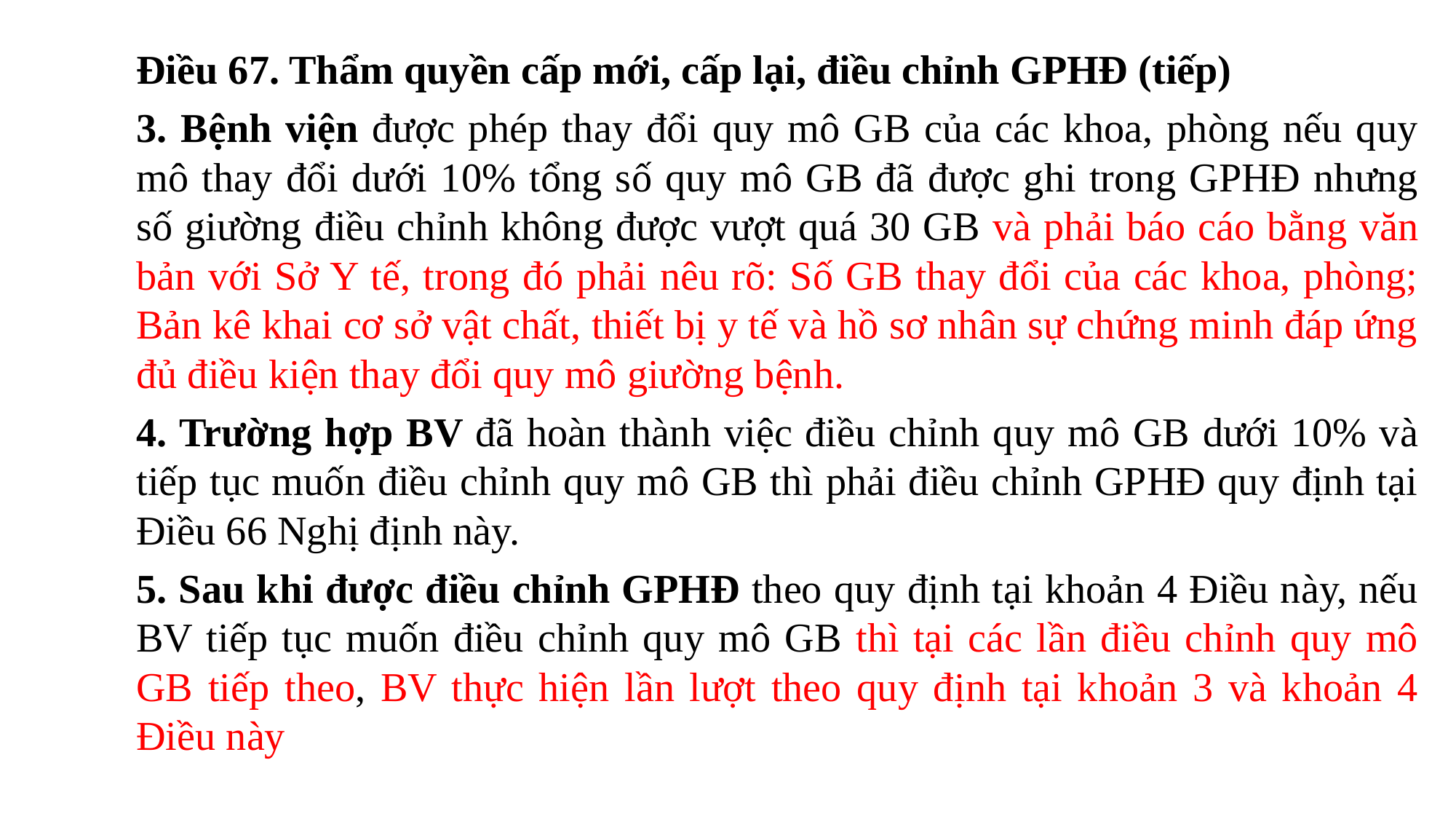

Điều 67. Thẩm quyền cấp mới, cấp lại, điều chỉnh GPHĐ (tiếp)
3. Bệnh viện được phép thay đổi quy mô GB của các khoa, phòng nếu quy mô thay đổi dưới 10% tổng số quy mô GB đã được ghi trong GPHĐ nhưng số giường điều chỉnh không được vượt quá 30 GB và phải báo cáo bằng văn bản với Sở Y tế, trong đó phải nêu rõ: Số GB thay đổi của các khoa, phòng; Bản kê khai cơ sở vật chất, thiết bị y tế và hồ sơ nhân sự chứng minh đáp ứng đủ điều kiện thay đổi quy mô giường bệnh.
4. Trường hợp BV đã hoàn thành việc điều chỉnh quy mô GB dưới 10% và tiếp tục muốn điều chỉnh quy mô GB thì phải điều chỉnh GPHĐ quy định tại Điều 66 Nghị định này.
5. Sau khi được điều chỉnh GPHĐ theo quy định tại khoản 4 Điều này, nếu BV tiếp tục muốn điều chỉnh quy mô GB thì tại các lần điều chỉnh quy mô GB tiếp theo, BV thực hiện lần lượt theo quy định tại khoản 3 và khoản 4 Điều này